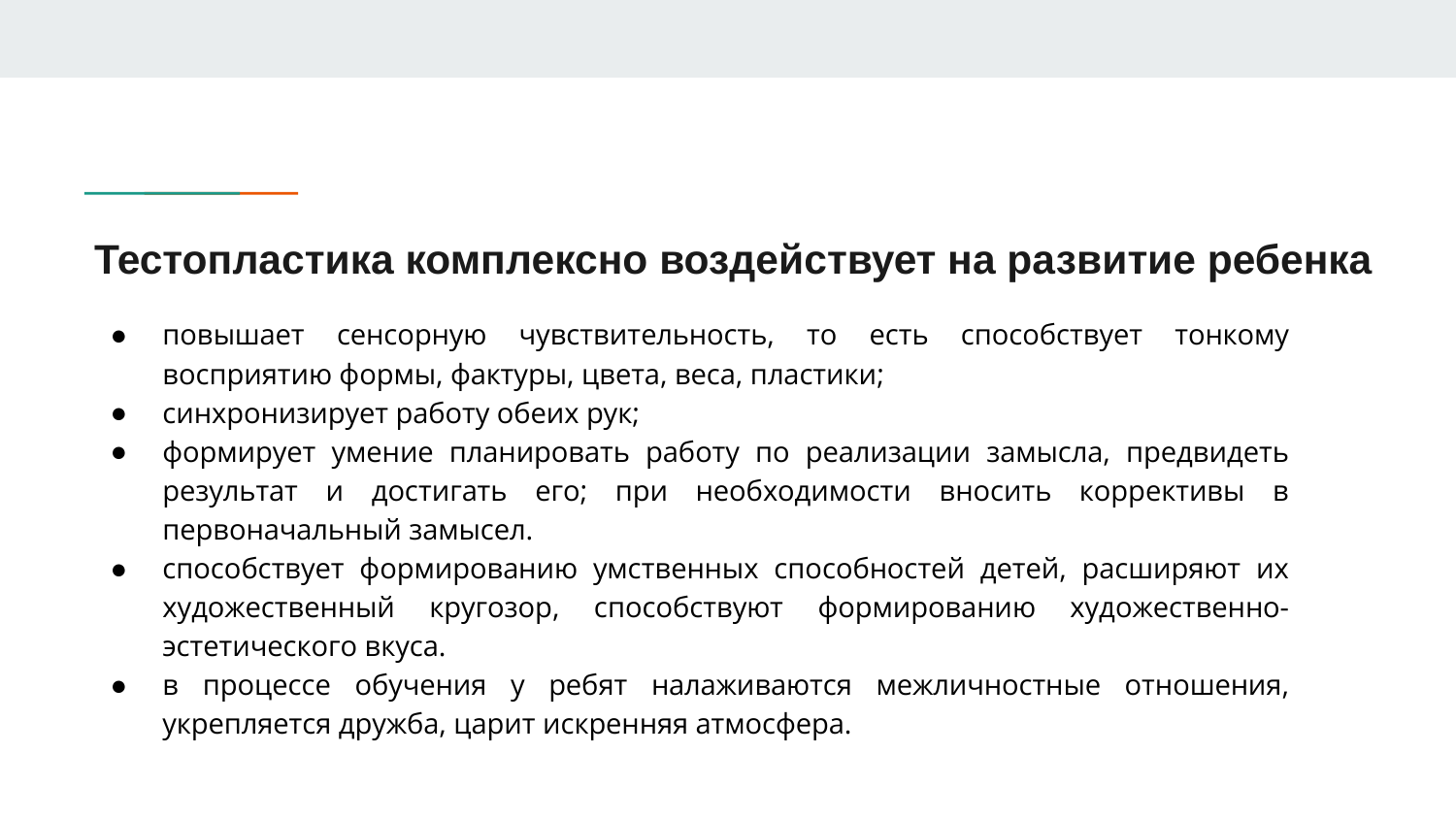

# Тестопластика комплексно воздействует на развитие ребенка
повышает сенсорную чувствительность, то есть способствует тонкому восприятию формы, фактуры, цвета, веса, пластики;
синхронизирует работу обеих рук;
формирует умение планировать работу по реализации замысла, предвидеть результат и достигать его; при необходимости вносить коррективы в первоначальный замысел.
способствует формированию умственных способностей детей, расширяют их художественный кругозор, способствуют формированию художественно-эстетического вкуса.
в процессе обучения у ребят налаживаются межличностные отношения, укрепляется дружба, царит искренняя атмосфера.